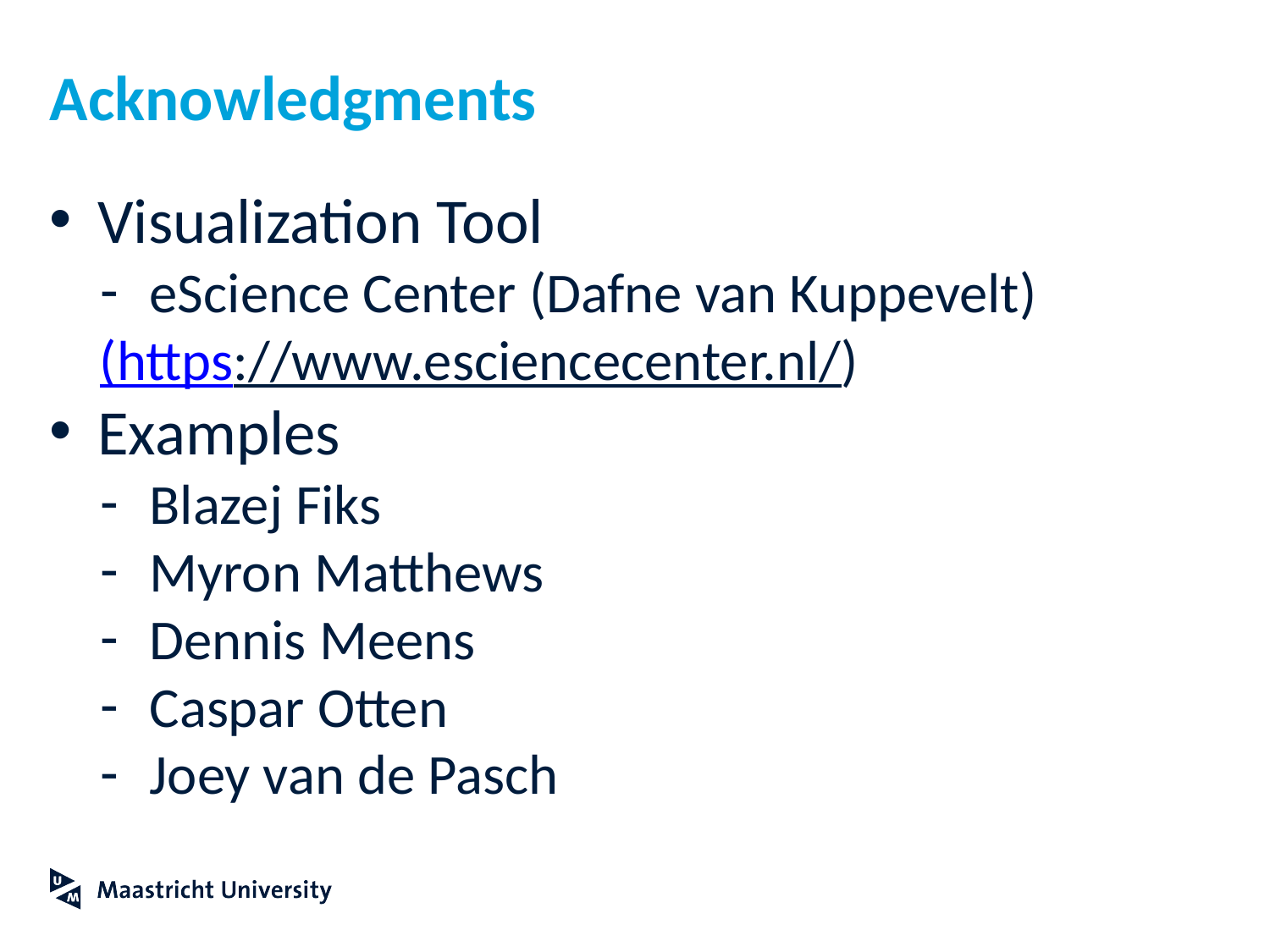

# Acknowledgments
Visualization Tool
eScience Center (Dafne van Kuppevelt)
(https://www.esciencecenter.nl/)
Examples
Blazej Fiks
Myron Matthews
Dennis Meens
Caspar Otten
Joey van de Pasch